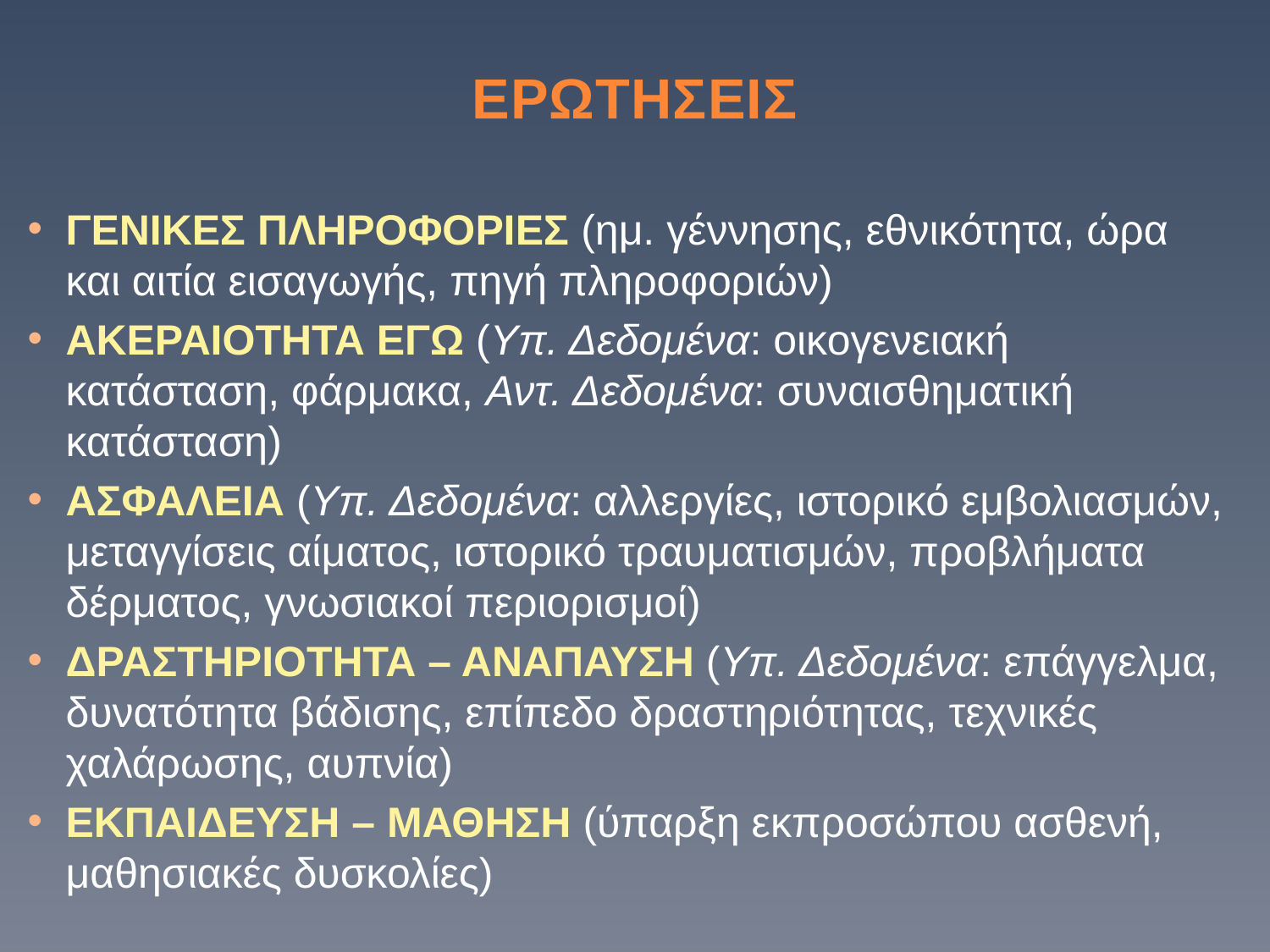

# ΕΡΩΤΗΣΕΙΣ
ΓΕΝΙΚΕΣ ΠΛΗΡΟΦΟΡΙΕΣ (ημ. γέννησης, εθνικότητα, ώρα και αιτία εισαγωγής, πηγή πληροφοριών)
ΑΚΕΡΑΙΟΤΗΤΑ ΕΓΩ (Υπ. Δεδομένα: οικογενειακή κατάσταση, φάρμακα, Αντ. Δεδομένα: συναισθηματική κατάσταση)
ΑΣΦΑΛΕΙΑ (Υπ. Δεδομένα: αλλεργίες, ιστορικό εμβολιασμών, μεταγγίσεις αίματος, ιστορικό τραυματισμών, προβλήματα δέρματος, γνωσιακοί περιορισμοί)
ΔΡΑΣΤΗΡΙΟΤΗΤΑ – ΑΝΑΠΑΥΣΗ (Υπ. Δεδομένα: επάγγελμα, δυνατότητα βάδισης, επίπεδο δραστηριότητας, τεχνικές χαλάρωσης, αυπνία)
ΕΚΠΑΙΔΕΥΣΗ – ΜΑΘΗΣΗ (ύπαρξη εκπροσώπου ασθενή, μαθησιακές δυσκολίες)